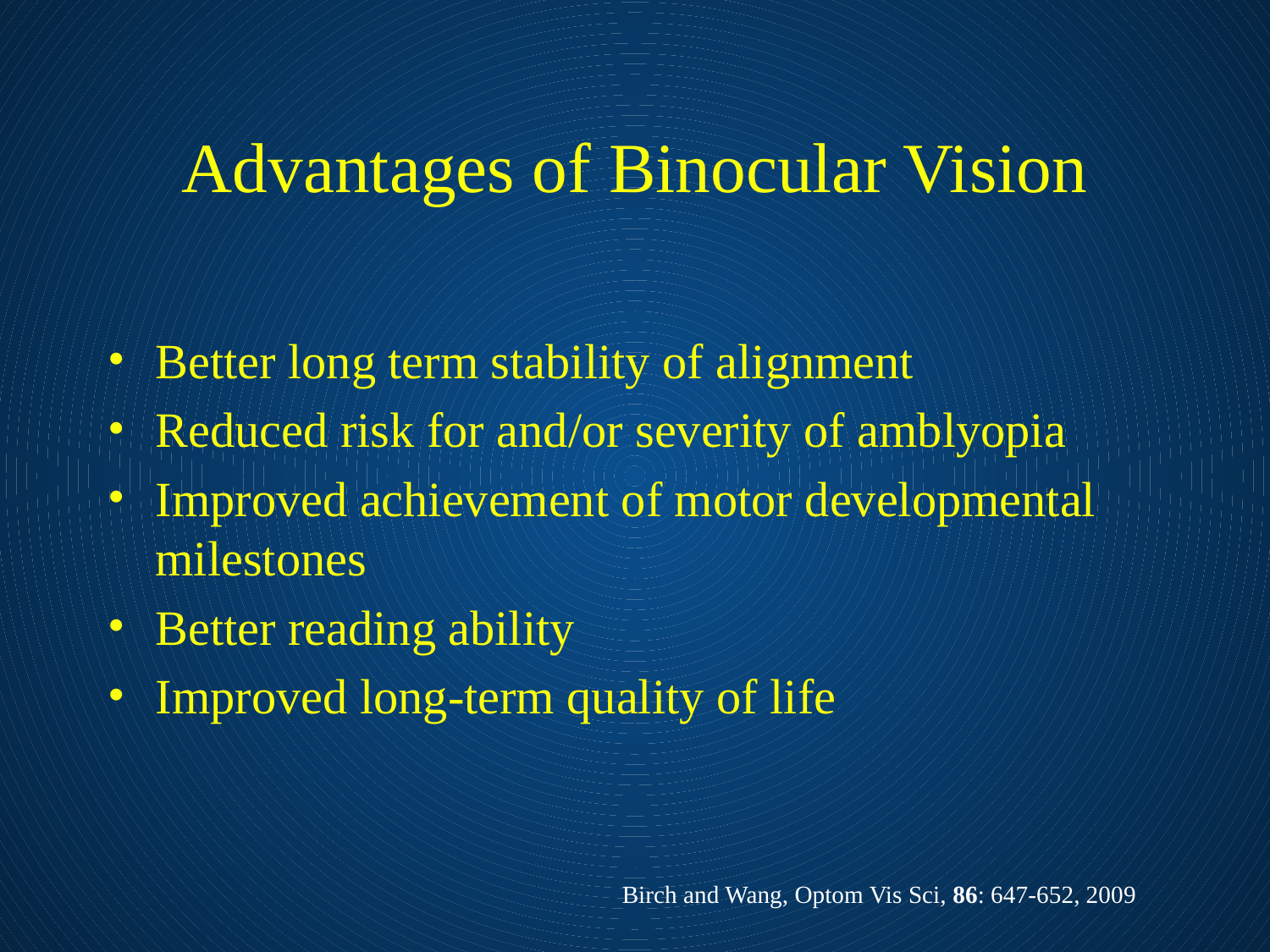

# Advantages of Binocular Vision
Better long term stability of alignment
Reduced risk for and/or severity of amblyopia
Improved achievement of motor developmental milestones
Better reading ability
Improved long-term quality of life
Birch and Wang, Optom Vis Sci, 86: 647-652, 2009